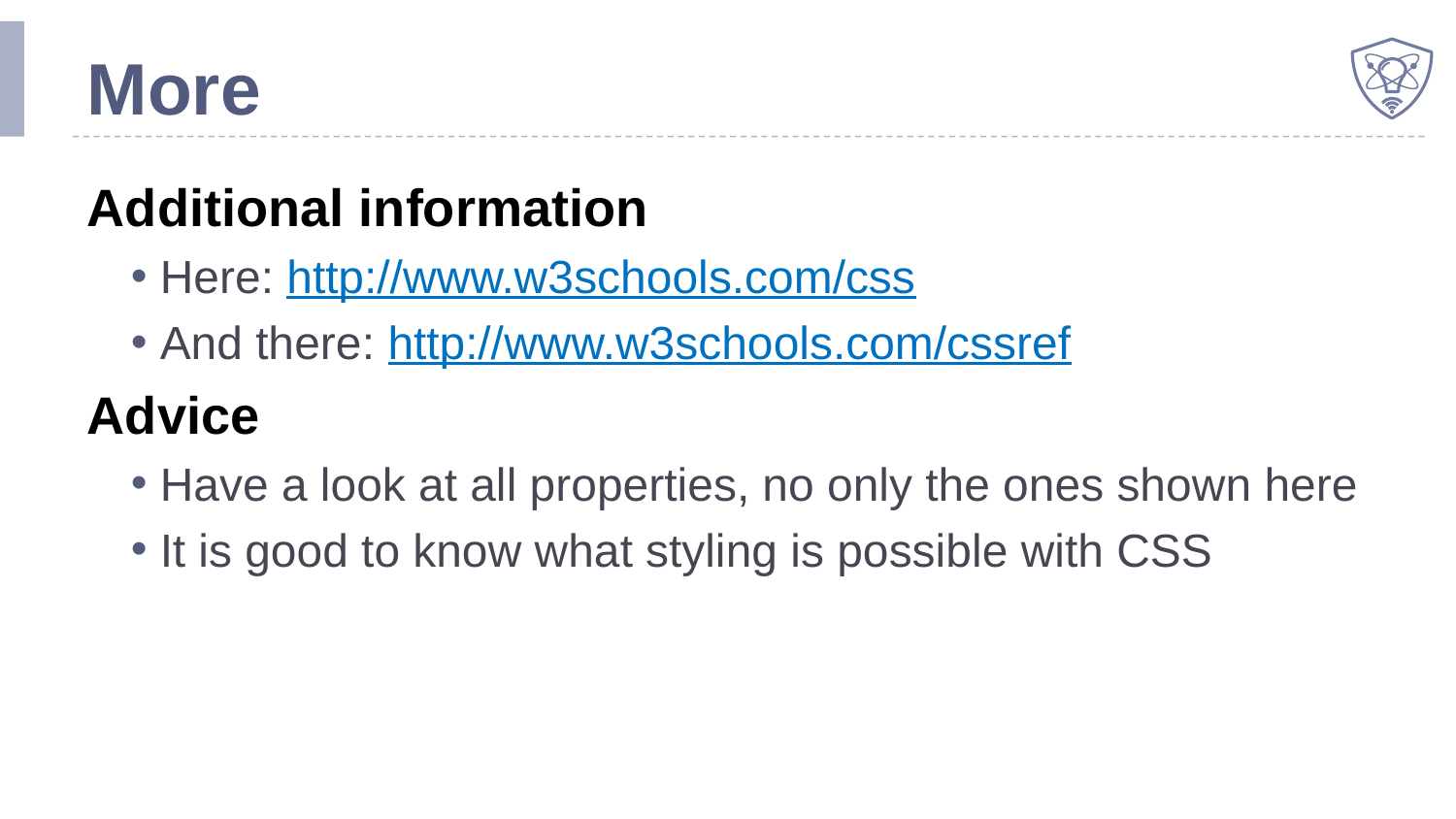

# More
Additional information
Here: http://www.w3schools.com/css
And there: http://www.w3schools.com/cssref
Advice
Have a look at all properties, no only the ones shown here
It is good to know what styling is possible with CSS